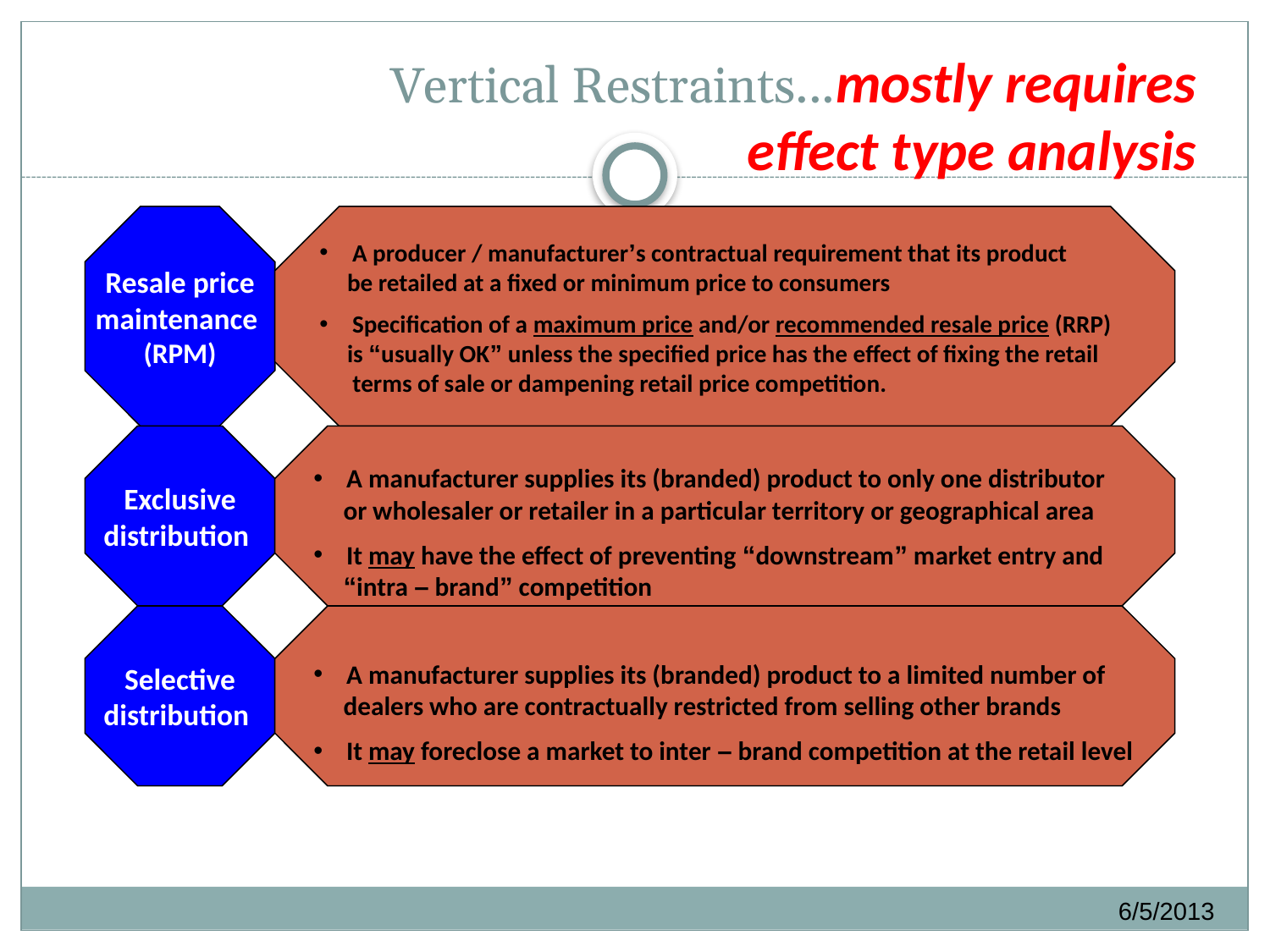

Vertical Restraints...mostly requires effect type analysis
Resale price
maintenance
(RPM)

A producer / manufacturer’s contractual requirement that its product
     be retailed at a fixed or minimum price to consumers
Specification of a maximum price and/or recommended resale price (RRP)
     is “usually OK” unless the specified price has the effect of fixing the retail
      terms of sale or dampening retail price competition.
Exclusive
distribution

A manufacturer supplies its (branded) product to only one distributor
     or wholesaler or retailer in a particular territory or geographical area
It may have the effect of preventing “downstream” market entry and
     “intra – brand” competition
Selective
distribution

A manufacturer supplies its (branded) product to a limited number of
     dealers who are contractually restricted from selling other brands
It may foreclose a market to inter – brand competition at the retail level
6/5/2013